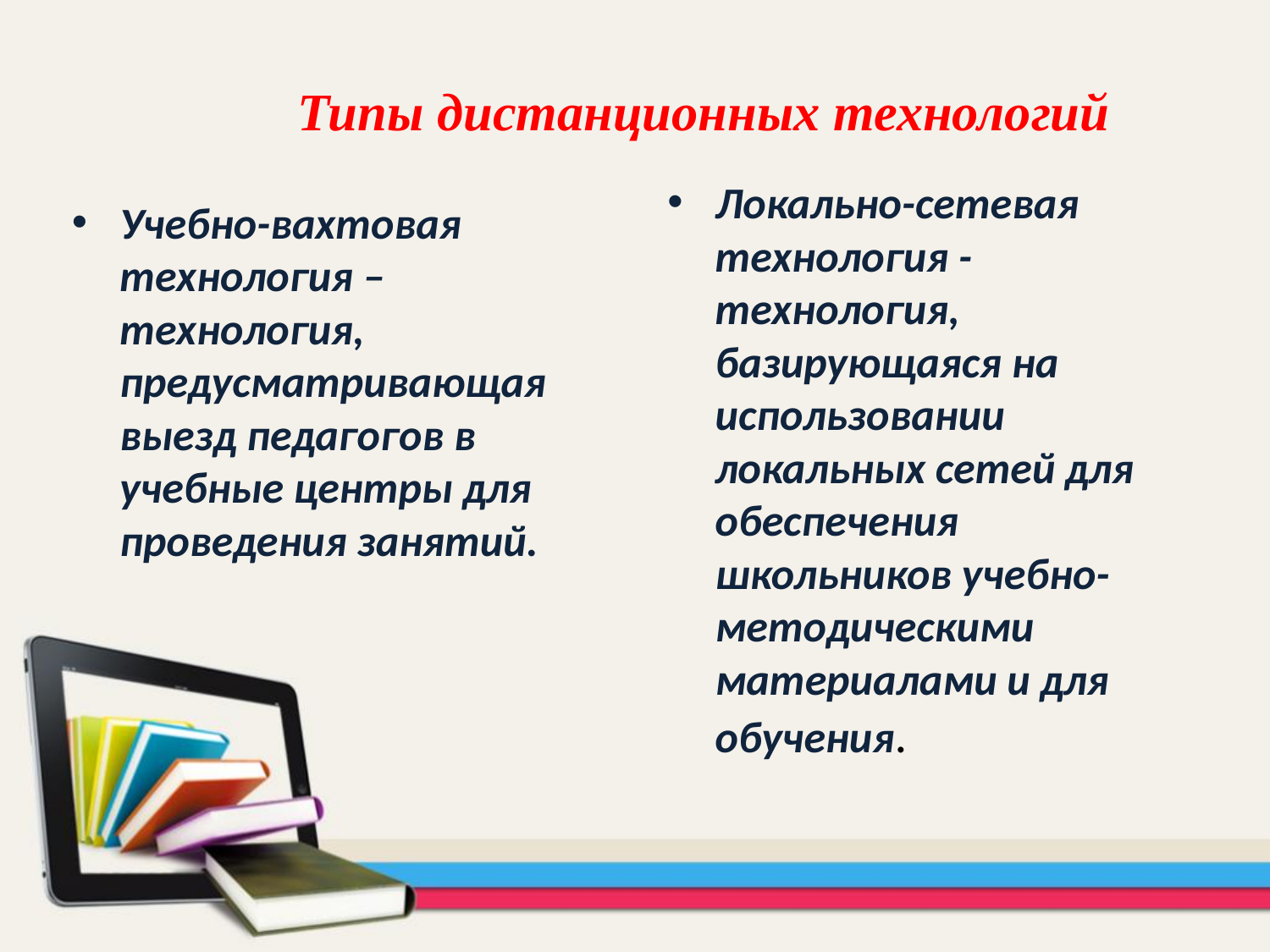

# Типы дистанционных технологий
Локально-сетевая технология - технология, базирующаяся на использовании локальных сетей для обеспечения школьников учебно-методическими материалами и для обучения.

Учебно-вахтовая технология – технология, предусматривающая выезд педагогов в учебные центры для проведения занятий.